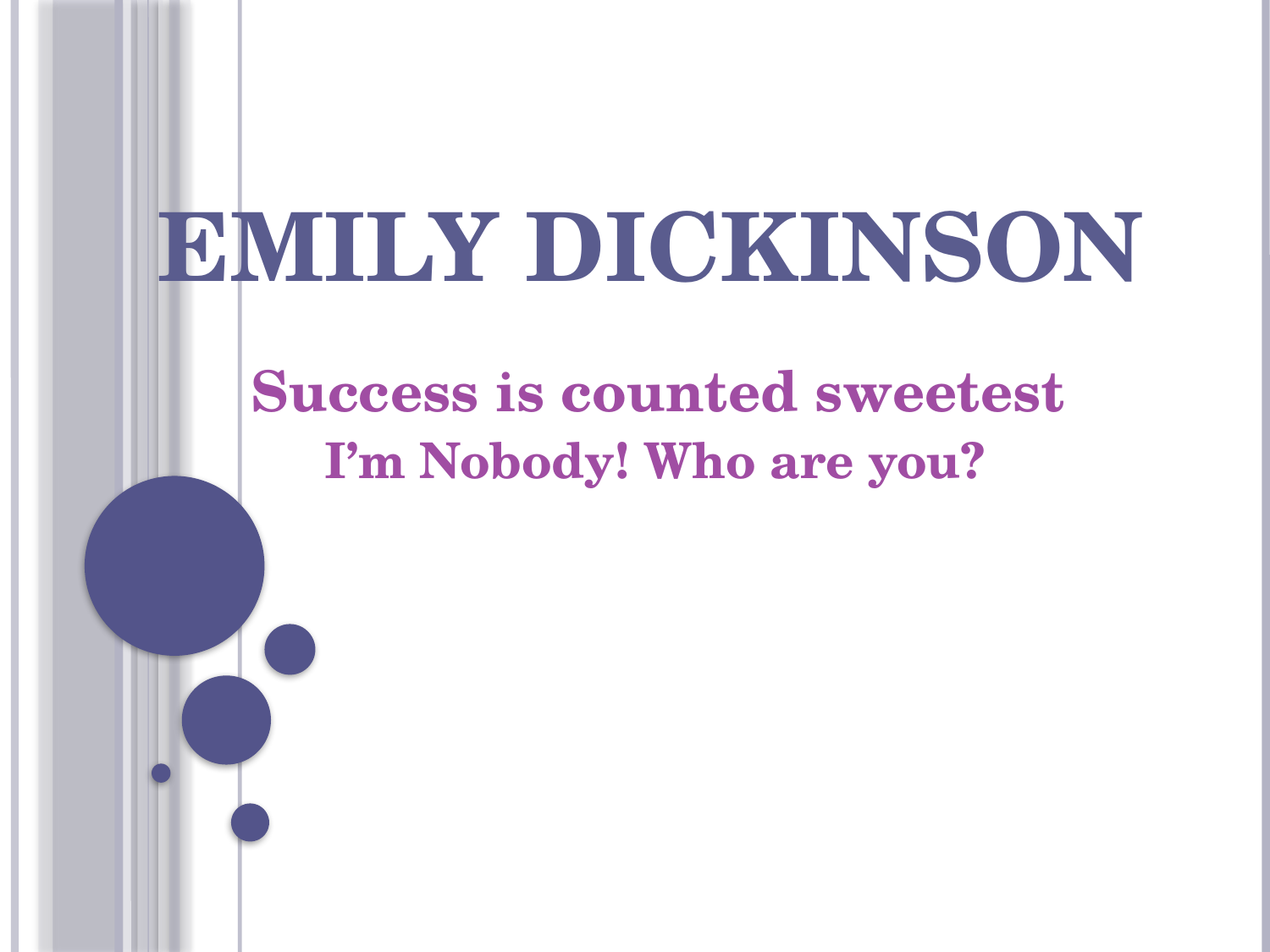

EMILY DICKINSON
Success is counted sweetest
I’m Nobody! Who are you?